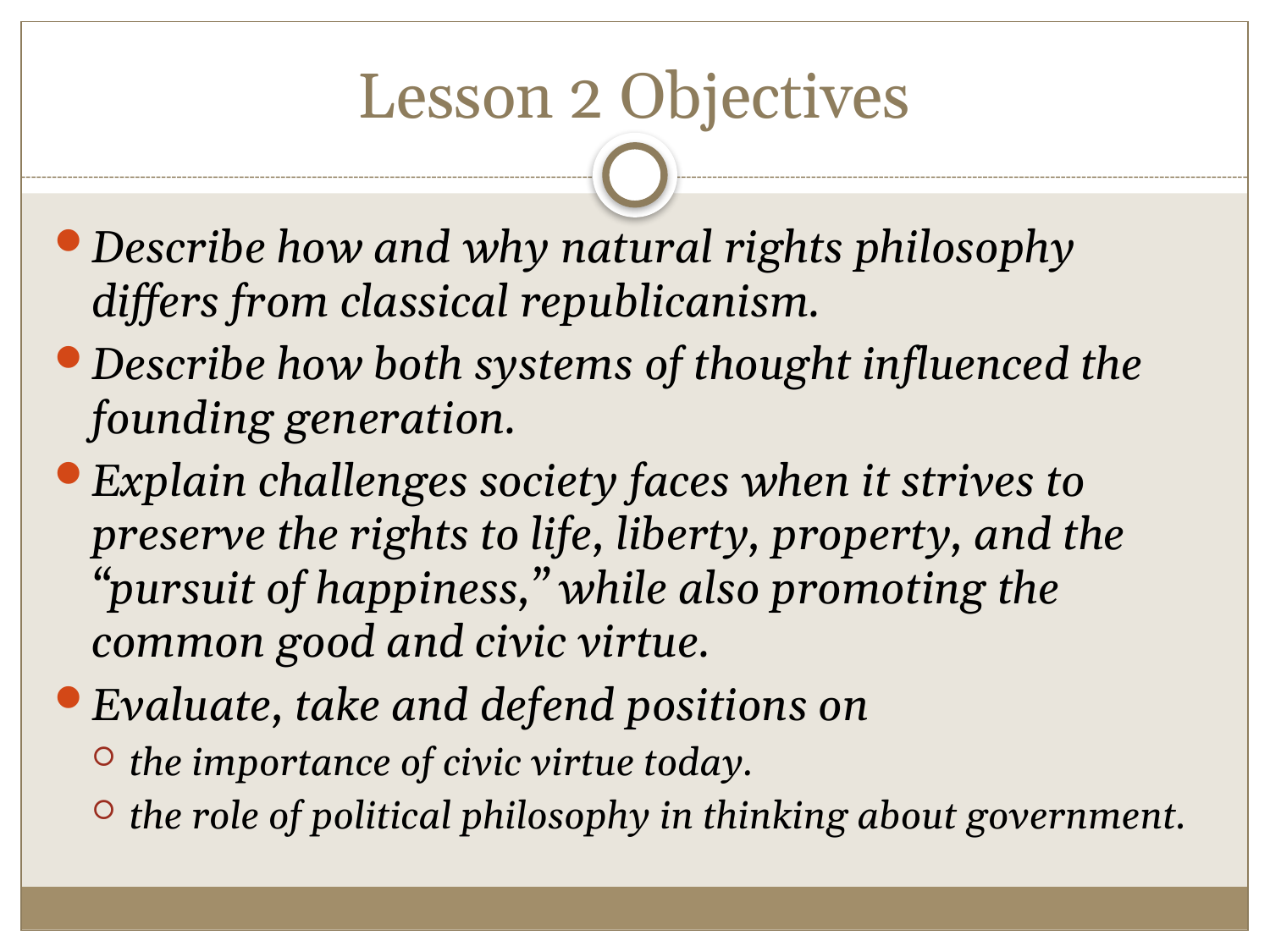

# Lesson 2 Objectives
Describe how and why natural rights philosophy differs from classical republicanism.
Describe how both systems of thought influenced the founding generation.
Explain challenges society faces when it strives to preserve the rights to life, liberty, property, and the “pursuit of happiness,” while also promoting the common good and civic virtue.
Evaluate, take and defend positions on
the importance of civic virtue today.
the role of political philosophy in thinking about government.